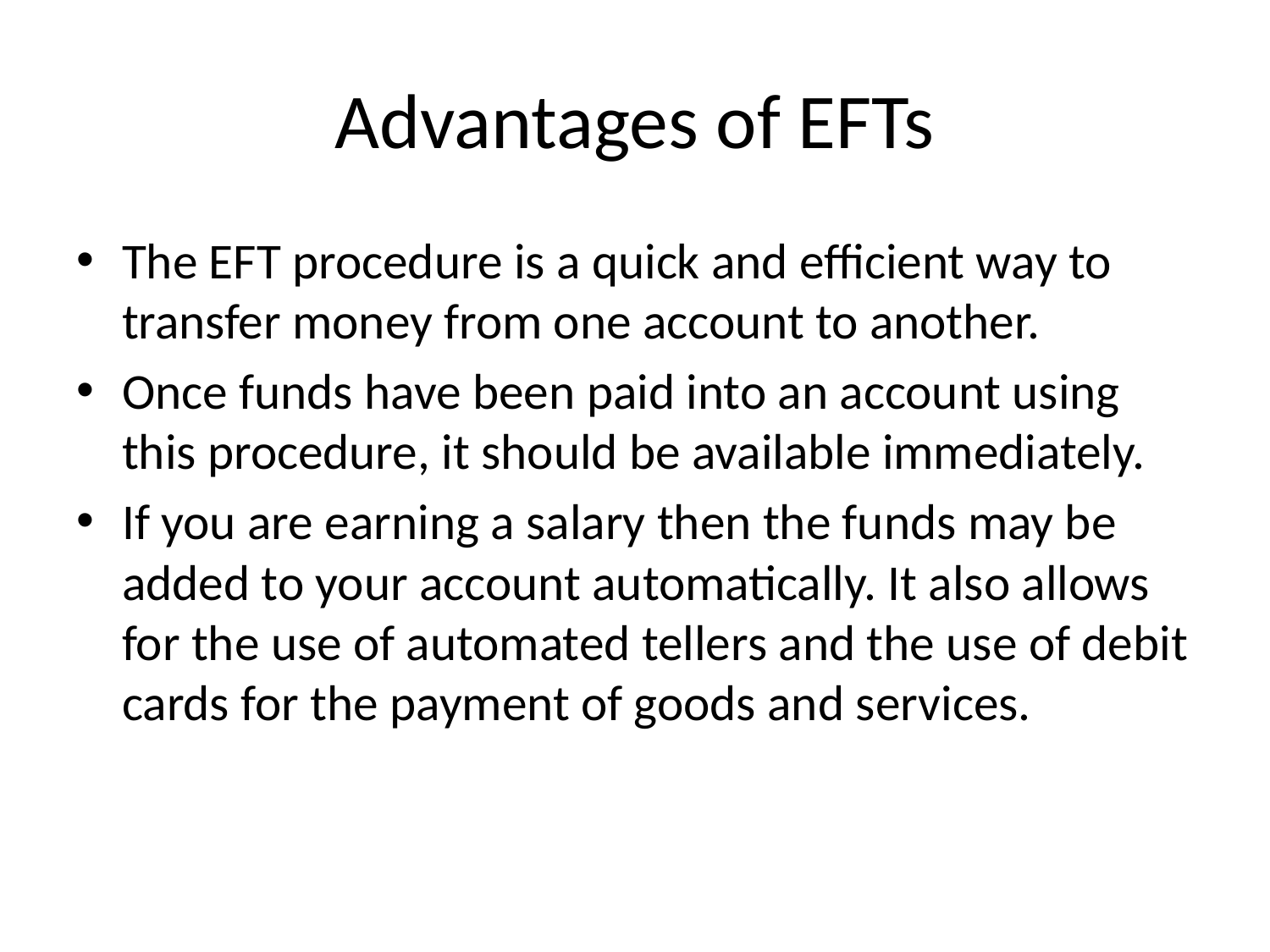

# Advantages of EFTs
The EFT procedure is a quick and efficient way to transfer money from one account to another.
Once funds have been paid into an account using this procedure, it should be available immediately.
If you are earning a salary then the funds may be added to your account automatically. It also allows for the use of automated tellers and the use of debit cards for the payment of goods and services.